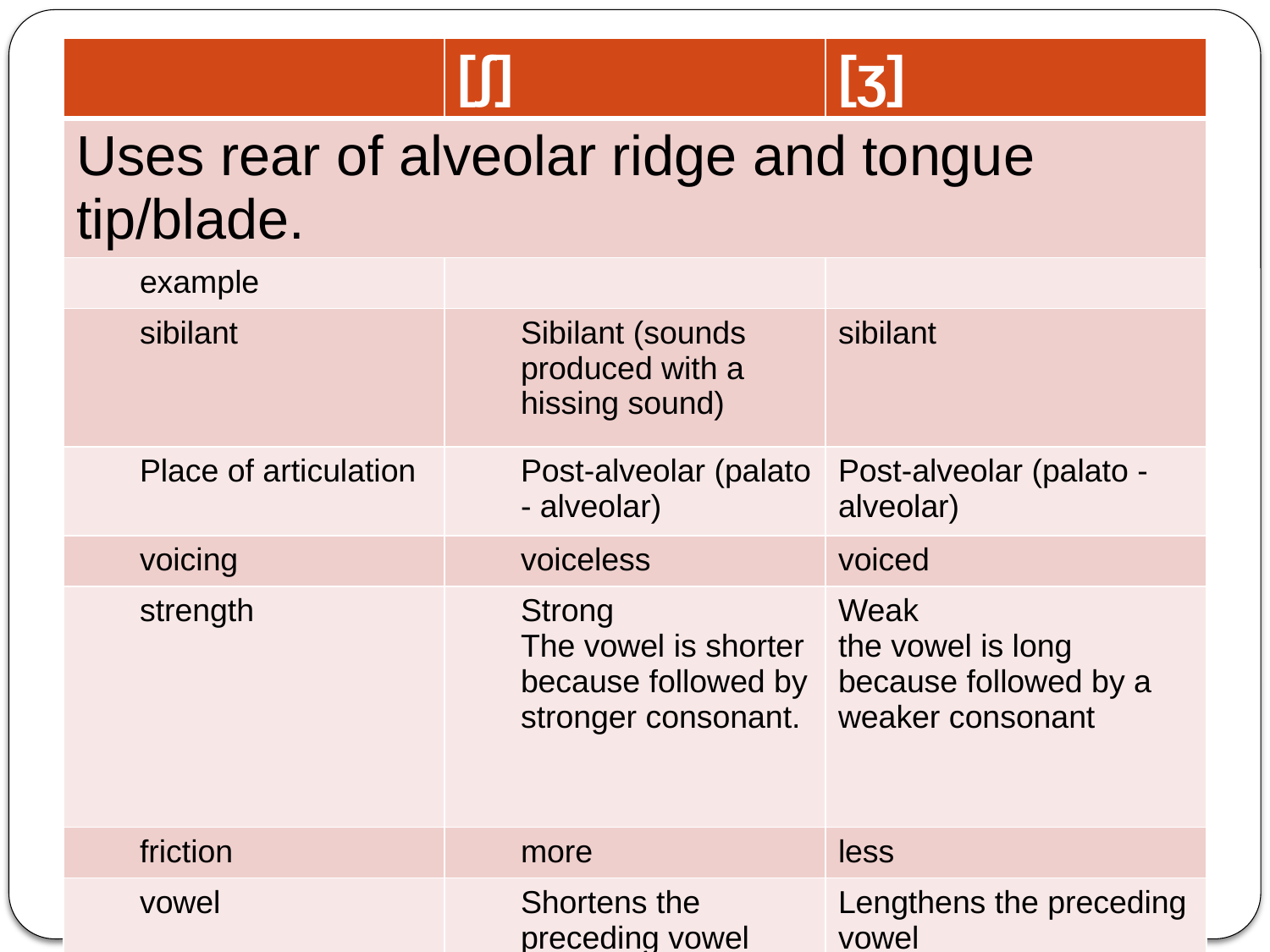

|  | [ʃ] | [ʒ] |
| --- | --- | --- |
| Uses rear of alveolar ridge and tongue tip/blade. |  |  |
| example |  |  |
| sibilant | Sibilant (sounds produced with a hissing sound) | sibilant |
| Place of articulation | Post-alveolar (palato - alveolar) | Post-alveolar (palato - alveolar) |
| voicing | voiceless | voiced |
| strength | Strong The vowel is shorter because followed by stronger consonant. | Weak the vowel is long because followed by a weaker consonant |
| friction | more | less |
| vowel | Shortens the preceding vowel | Lengthens the preceding vowel |
#